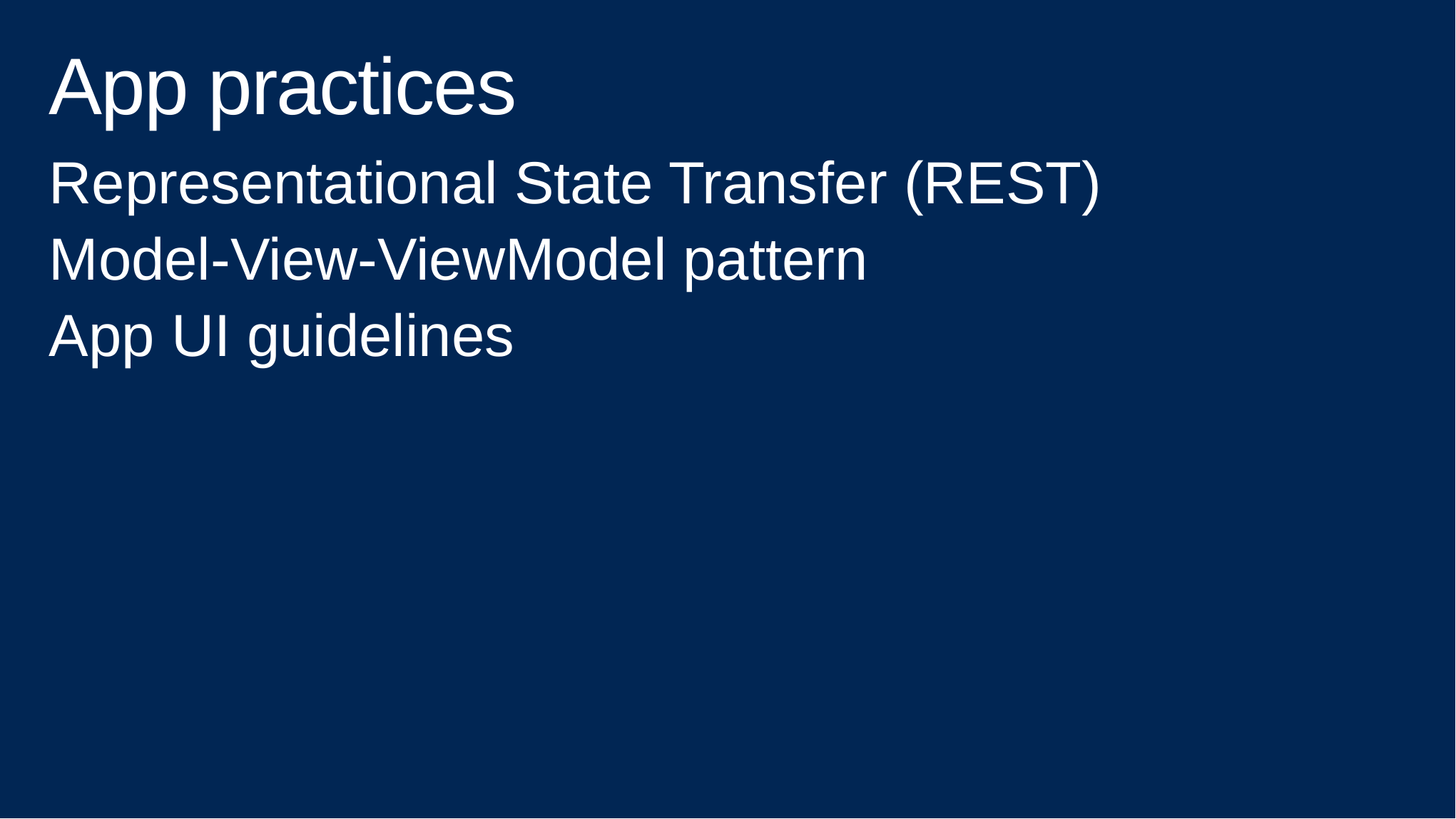

# App practices
Representational State Transfer (REST)
Model-View-ViewModel pattern
App UI guidelines